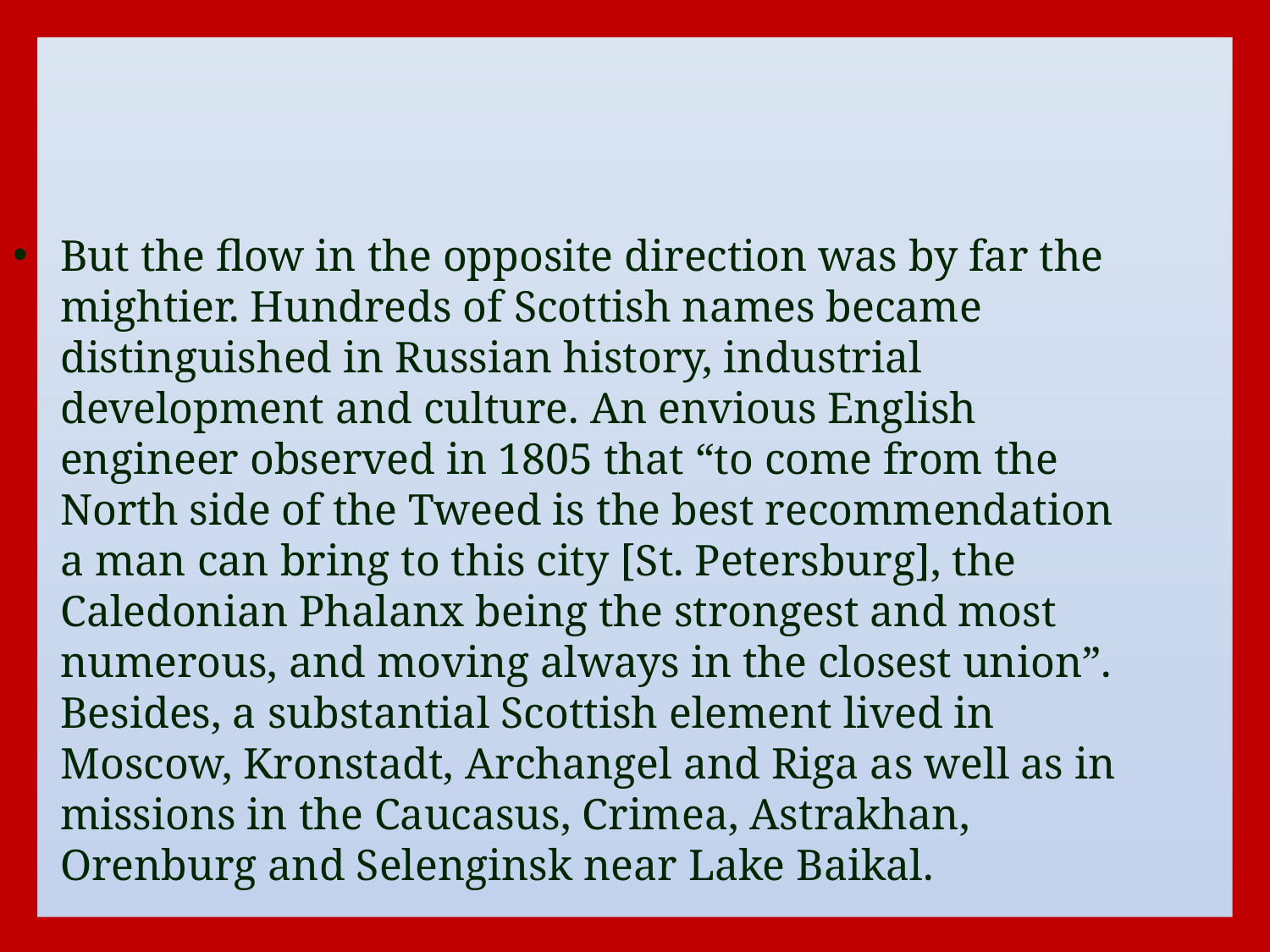

But the flow in the opposite direction was by far the mightier. Hundreds of Scottish names became distinguished in Russian history, industrial development and culture. An envious English engineer observed in 1805 that “to come from the North side of the Tweed is the best recommendation a man can bring to this city [St. Petersburg], the Caledonian Phalanx being the strongest and most numerous, and moving always in the closest union”. Besides, a substantial Scottish element lived in Moscow, Kronstadt, Archangel and Riga as well as in missions in the Caucasus, Crimea, Astrakhan, Orenburg and Selenginsk near Lake Baikal.